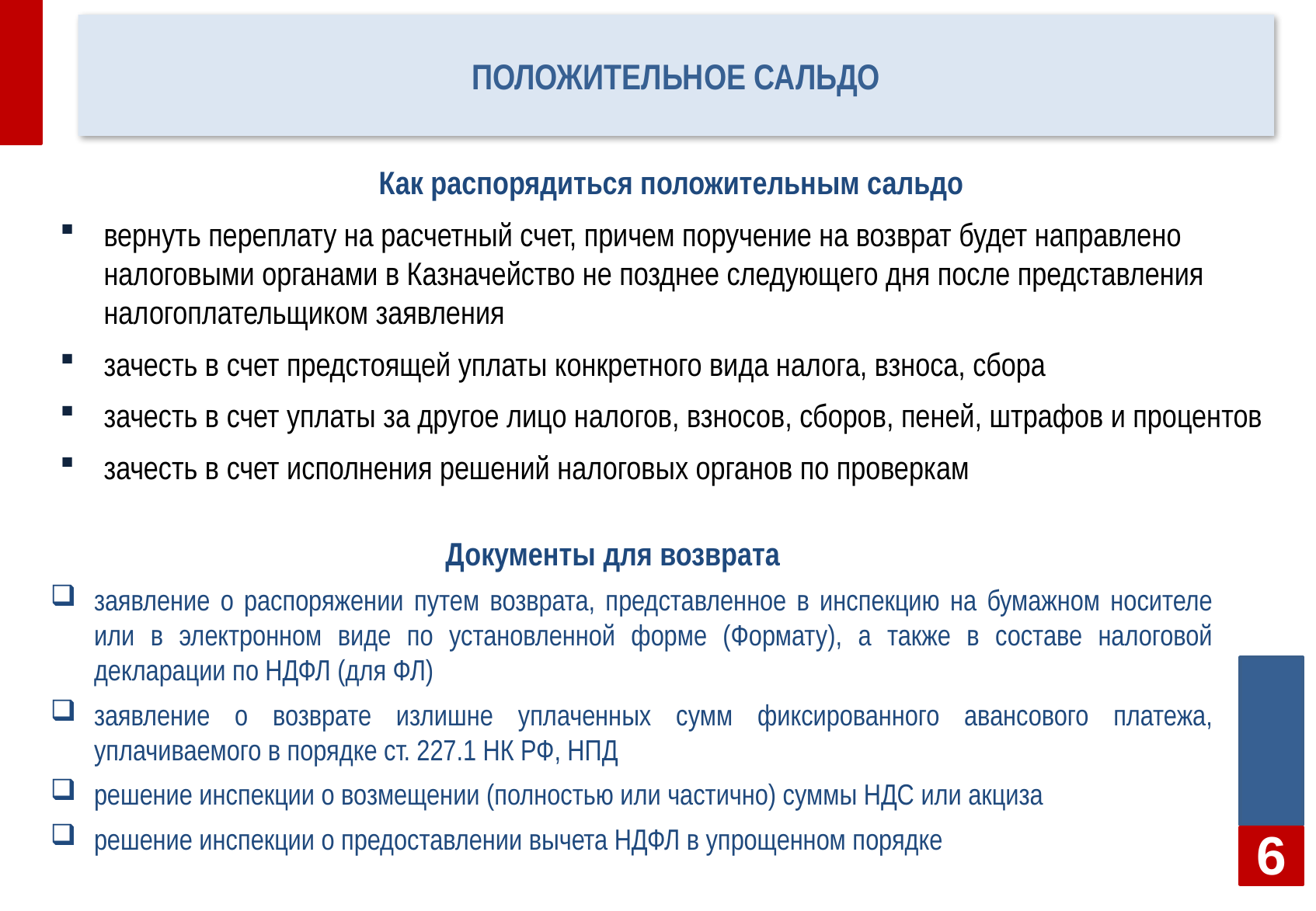

# Положительное сальдо
Как распорядиться положительным сальдо
вернуть переплату на расчетный счет, причем поручение на возврат будет направлено налоговыми органами в Казначейство не позднее следующего дня после представления налогоплательщиком заявления
зачесть в счет предстоящей уплаты конкретного вида налога, взноса, сбора
зачесть в счет уплаты за другое лицо налогов, взносов, сборов, пеней, штрафов и процентов
зачесть в счет исполнения решений налоговых органов по проверкам
Документы для возврата
заявление о распоряжении путем возврата, представленное в инспекцию на бумажном носителе или в электронном виде по установленной форме (Формату), а также в составе налоговой декларации по НДФЛ (для ФЛ)
заявление о возврате излишне уплаченных сумм фиксированного авансового платежа, уплачиваемого в порядке ст. 227.1 НК РФ, НПД
решение инспекции о возмещении (полностью или частично) суммы НДС или акциза
решение инспекции о предоставлении вычета НДФЛ в упрощенном порядке
6